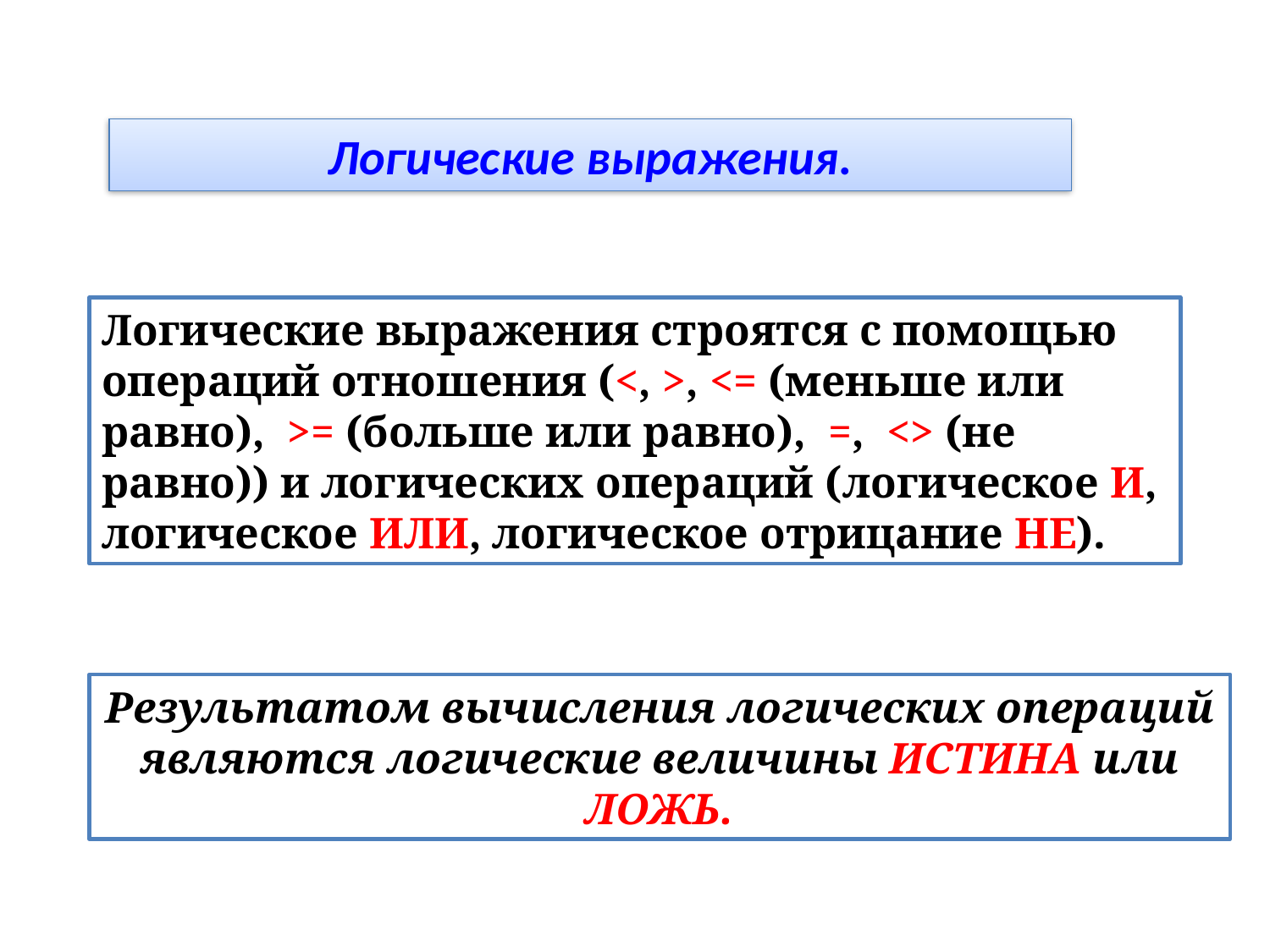

Логические выражения.
Логические выражения строятся с помощью операций отношения (<, >, <= (меньше или равно),  >= (больше или равно),  =,  <> (не равно)) и логических операций (логическое И, логическое ИЛИ, логическое отрицание НЕ).
Результатом вычисления логических операций являются логические величины ИСТИНА или ЛОЖЬ.